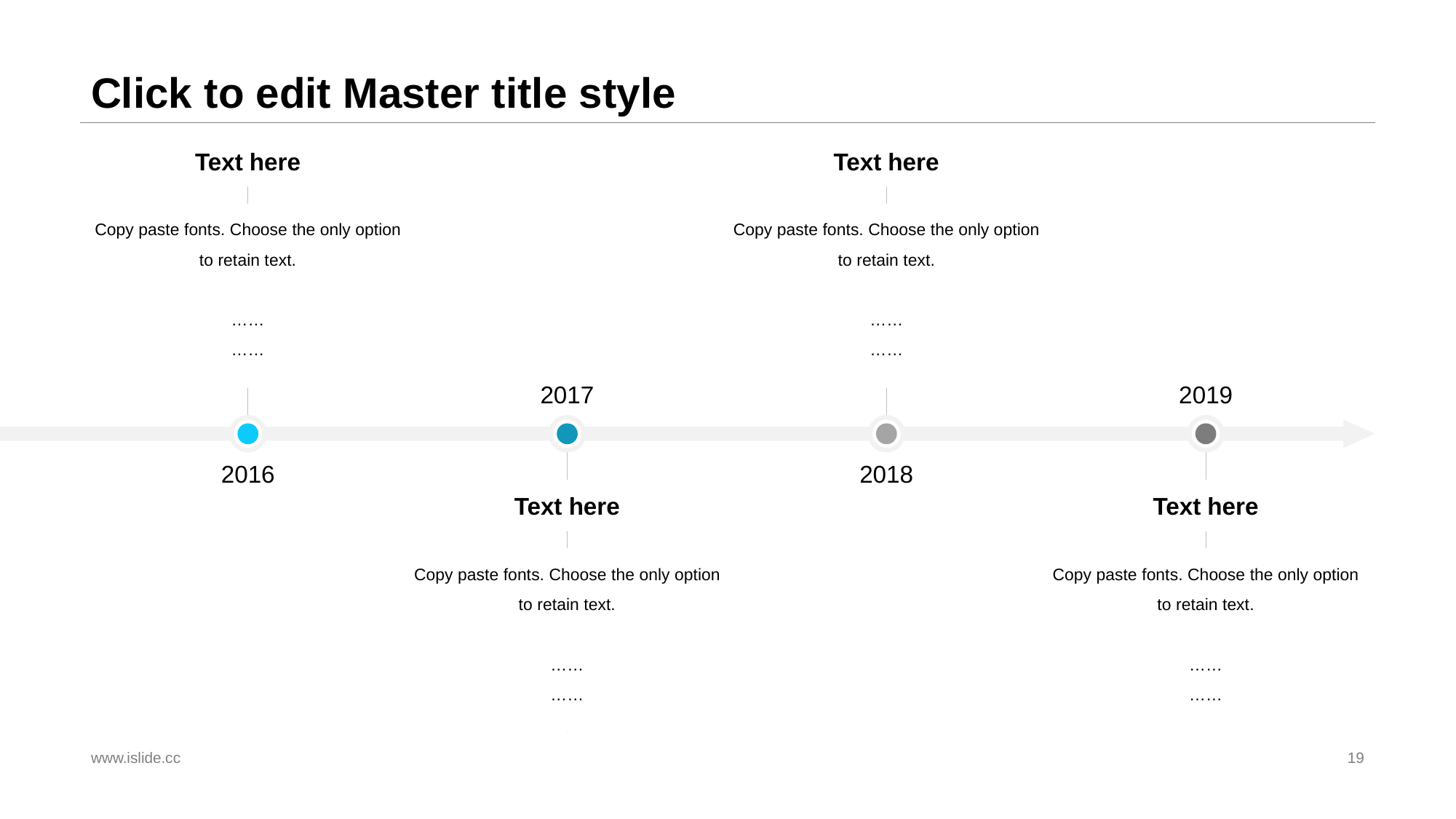

# Click to edit Master title style
Text here
Copy paste fonts. Choose the only option to retain text.

……
……

2016
Text here
Copy paste fonts. Choose the only option to retain text.

……
……

2018
2017

Text here
Copy paste fonts. Choose the only option to retain text.

……
……
2019

Text here
Copy paste fonts. Choose the only option to retain text.

……
……

www.islide.cc
19